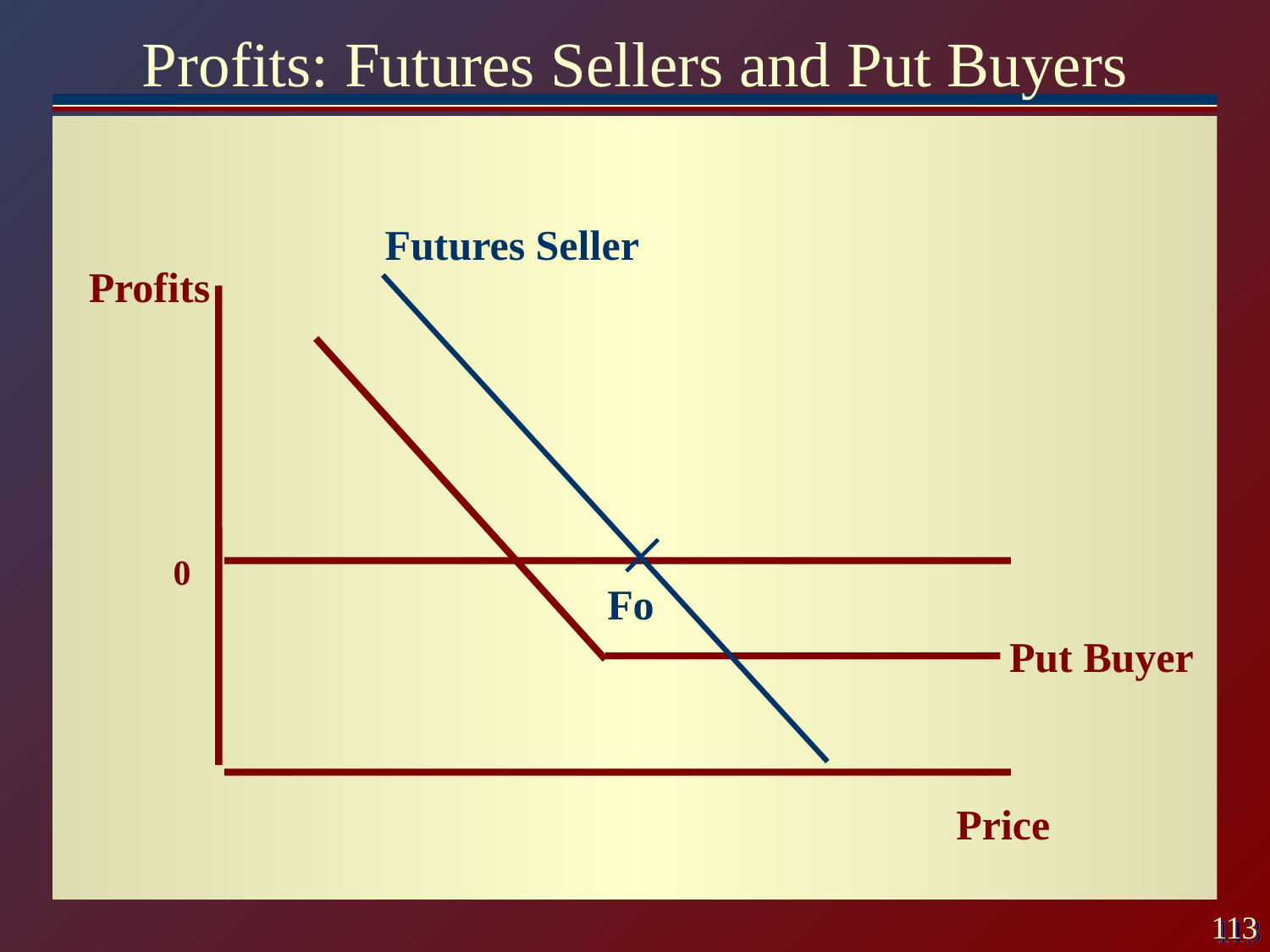

# Profits: Futures Sellers and Put Buyers
Futures Seller
Profits

0

Fo
Put Buyer

Price